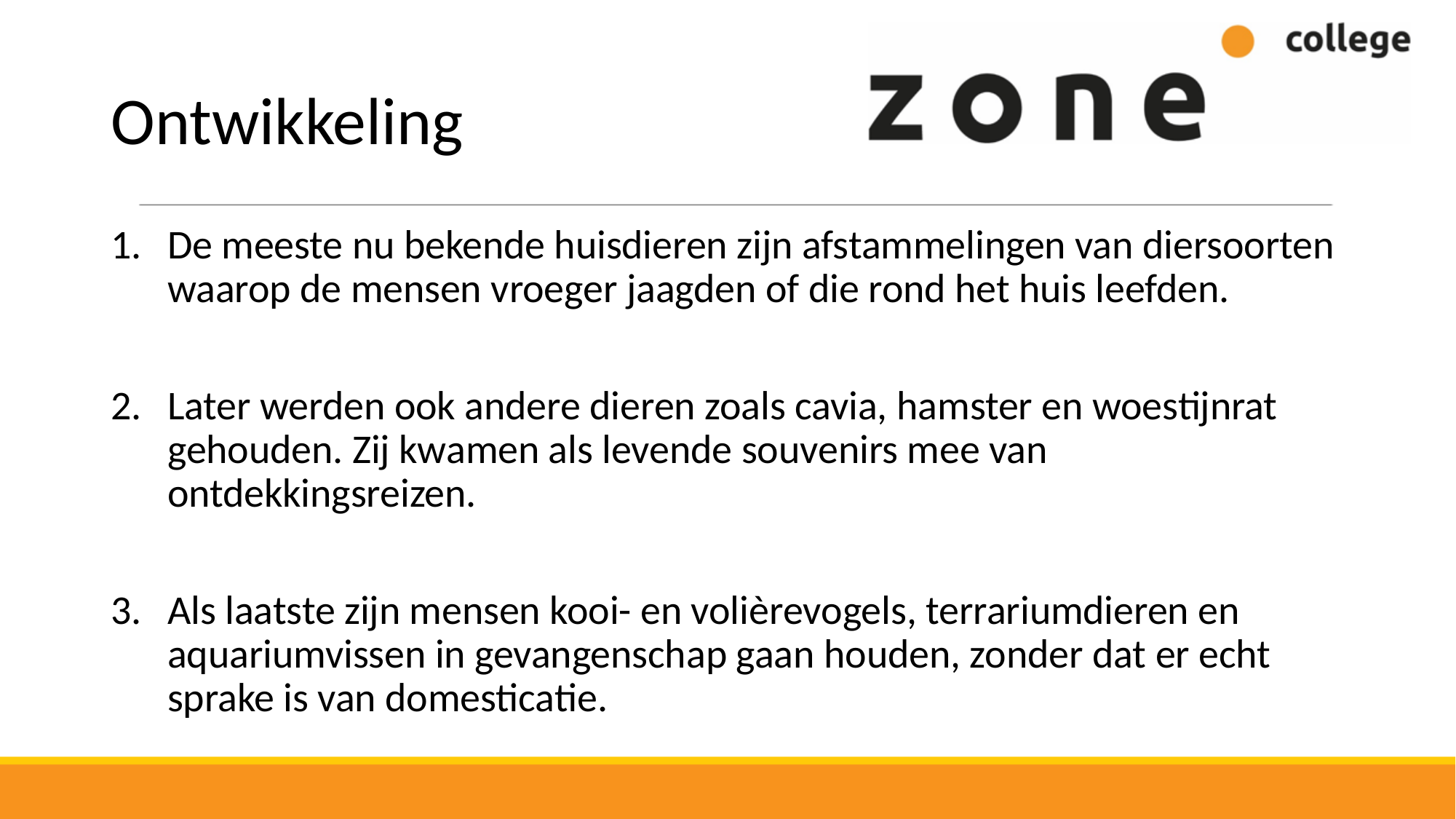

# Ontwikkeling
De meeste nu bekende huisdieren zijn afstammelingen van diersoorten waarop de mensen vroeger jaagden of die rond het huis leefden.

Later werden ook andere dieren zoals cavia, hamster en woestijnrat gehouden. Zij kwamen als levende souvenirs mee van ontdekkingsreizen.

Als laatste zijn mensen kooi- en volièrevogels, terrariumdieren en aquariumvissen in gevangenschap gaan houden, zonder dat er echt sprake is van domesticatie.